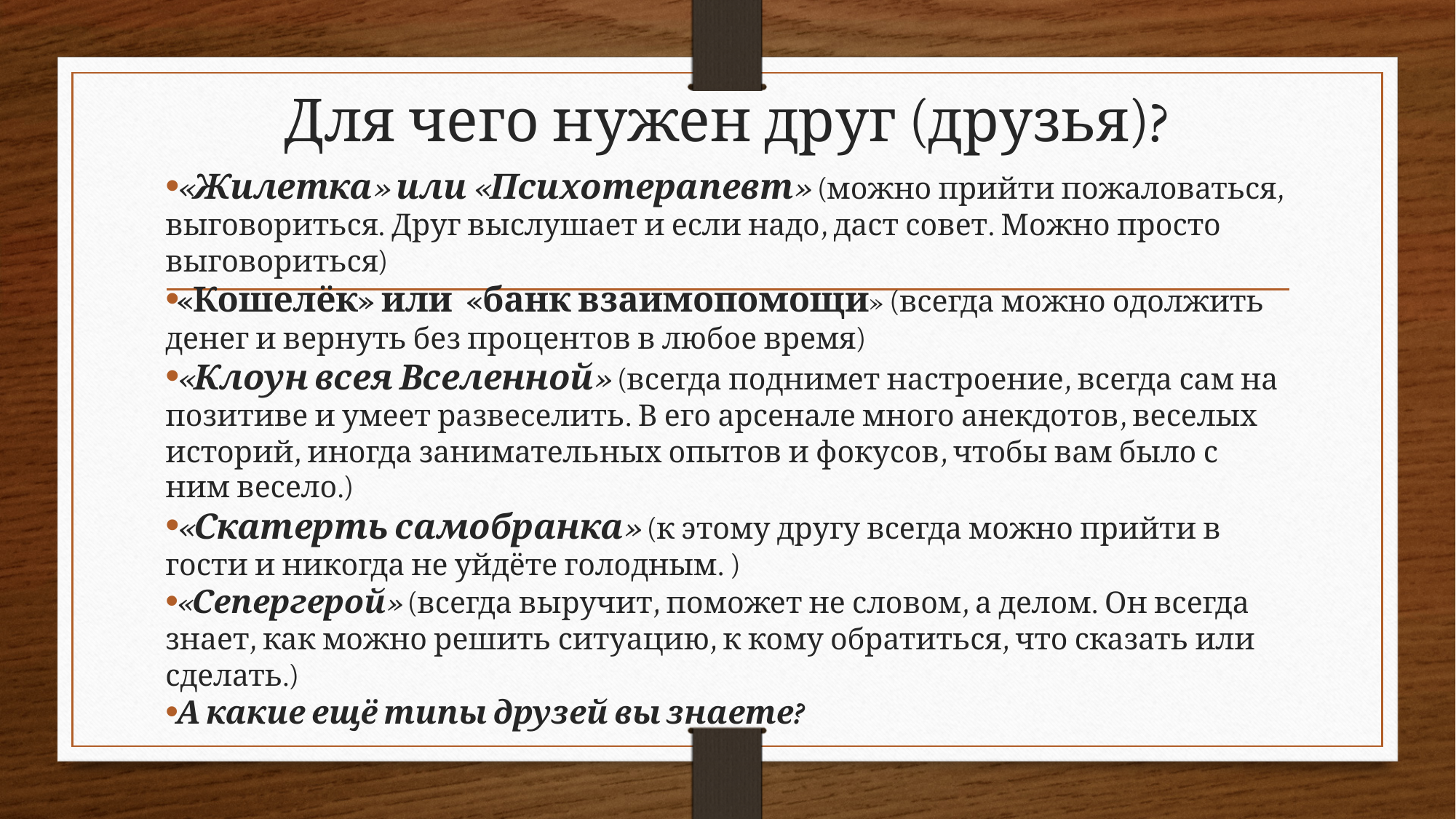

# Для чего нужен друг (друзья)?
«Жилетка» или «Психотерапевт» (можно прийти пожаловаться, выговориться. Друг выслушает и если надо, даст совет. Можно просто выговориться)
«Кошелёк» или  «банк взаимопомощи» (всегда можно одолжить денег и вернуть без процентов в любое время)
«Клоун всея Вселенной» (всегда поднимет настроение, всегда сам на позитиве и умеет развеселить. В его арсенале много анекдотов, веселых историй, иногда занимательных опытов и фокусов, чтобы вам было с ним весело.)
«Скатерть самобранка» (к этому другу всегда можно прийти в гости и никогда не уйдёте голодным. )
«Сепергерой» (всегда выручит, поможет не словом, а делом. Он всегда знает, как можно решить ситуацию, к кому обратиться, что сказать или сделать.)
А какие ещё типы друзей вы знаете?